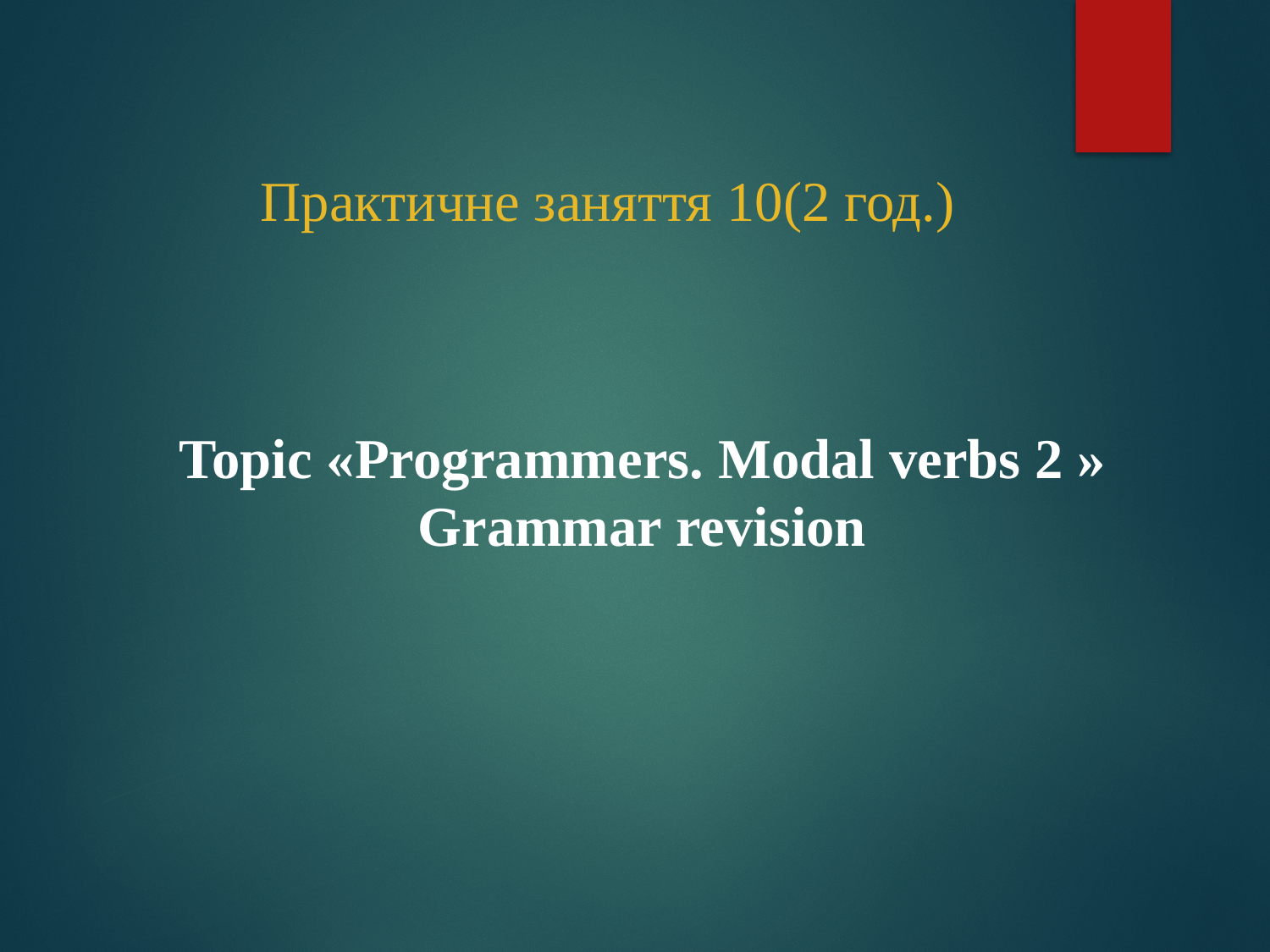

# Практичне заняття 10(2 год.)
Topic «Programmers. Modal verbs 2 » Grammar revision